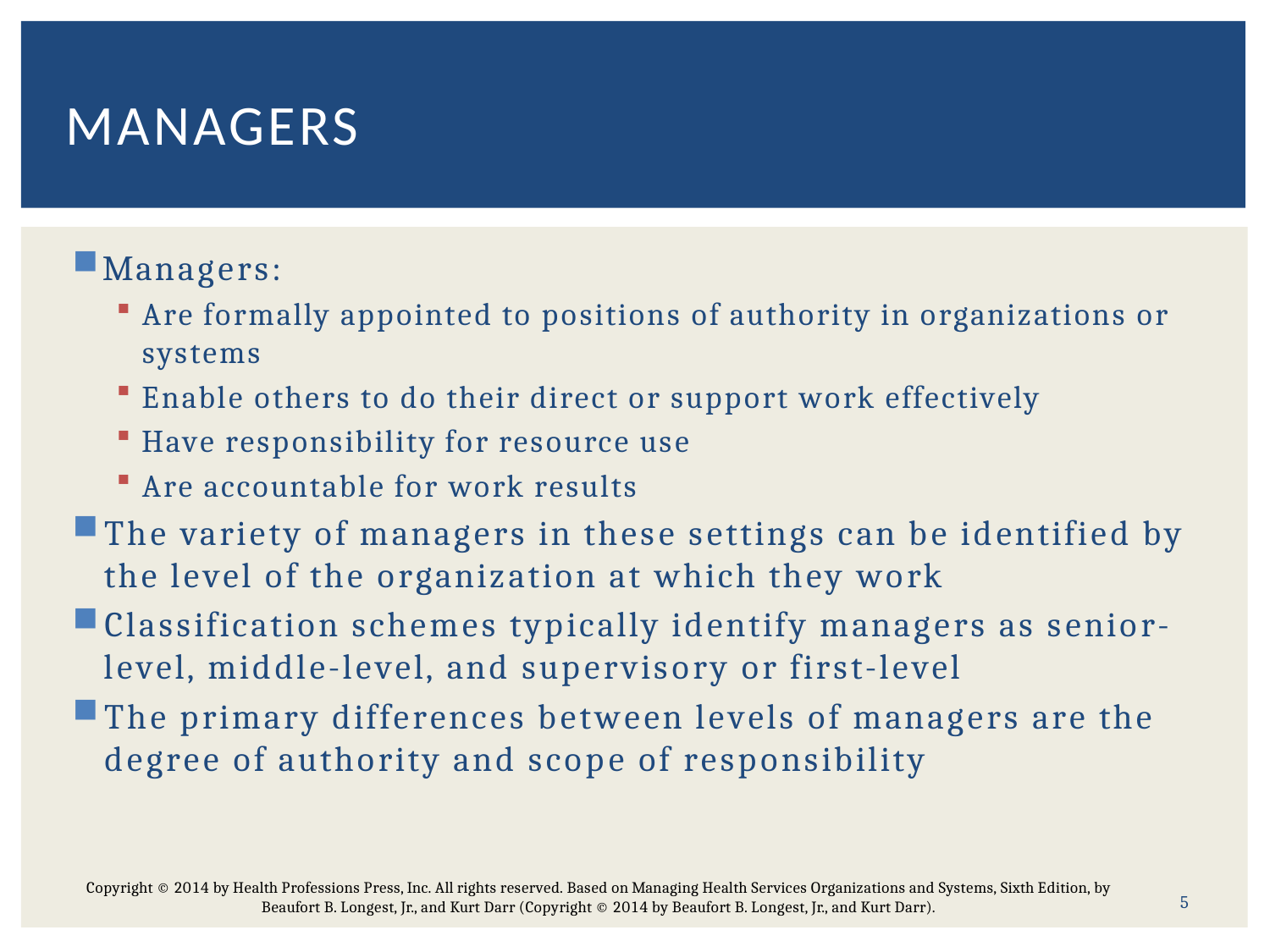

# managers
Managers:
Are formally appointed to positions of authority in organizations or systems
Enable others to do their direct or support work effectively
Have responsibility for resource use
Are accountable for work results
The variety of managers in these settings can be identified by the level of the organization at which they work
Classification schemes typically identify managers as senior-level, middle-level, and supervisory or first-level
The primary differences between levels of managers are the degree of authority and scope of responsibility
5